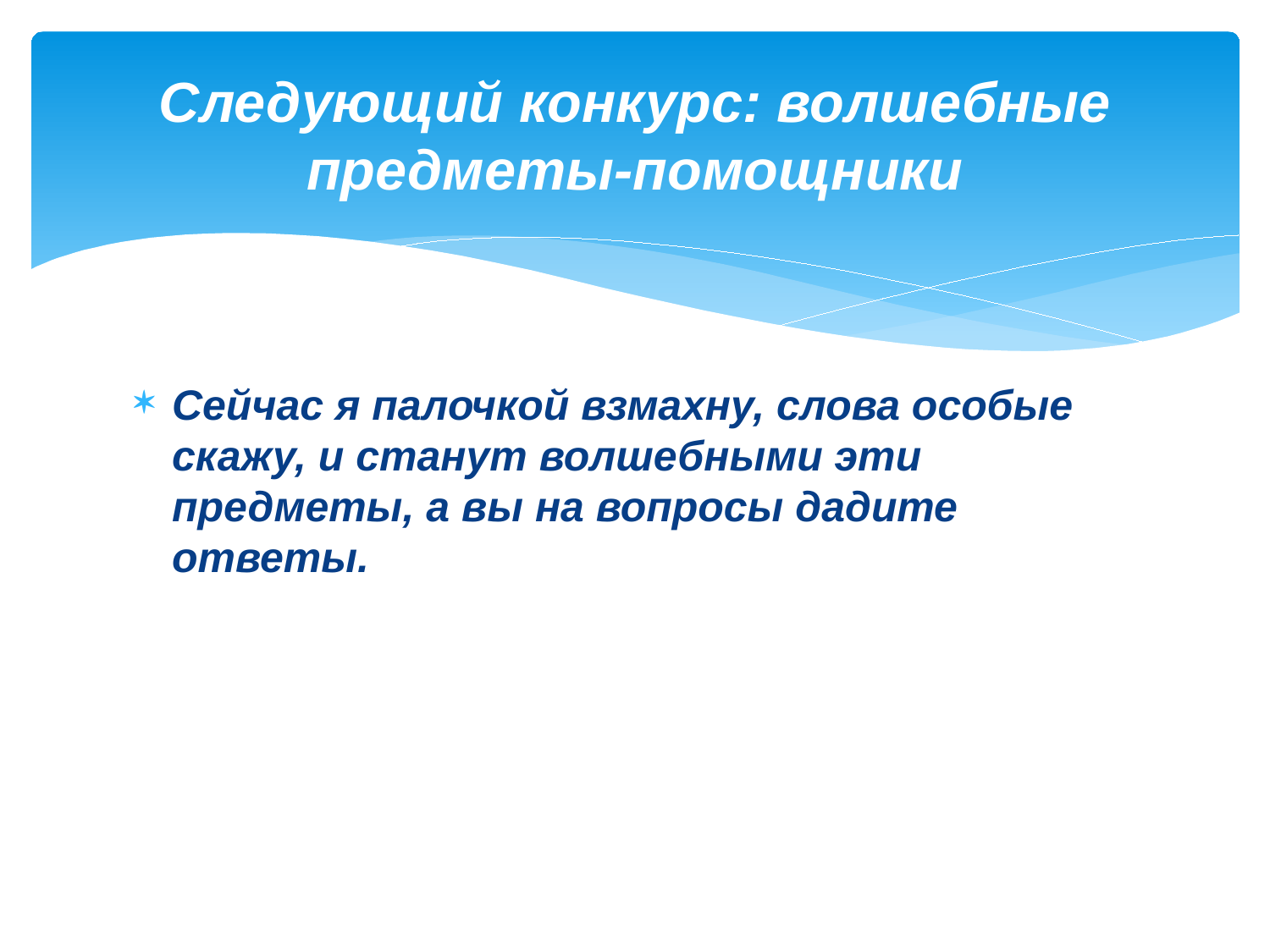

# Следующий конкурс: волшебные предметы-помощники
Сейчас я палочкой взмахну, слова особые скажу, и станут волшебными эти предметы, а вы на вопросы дадите ответы.